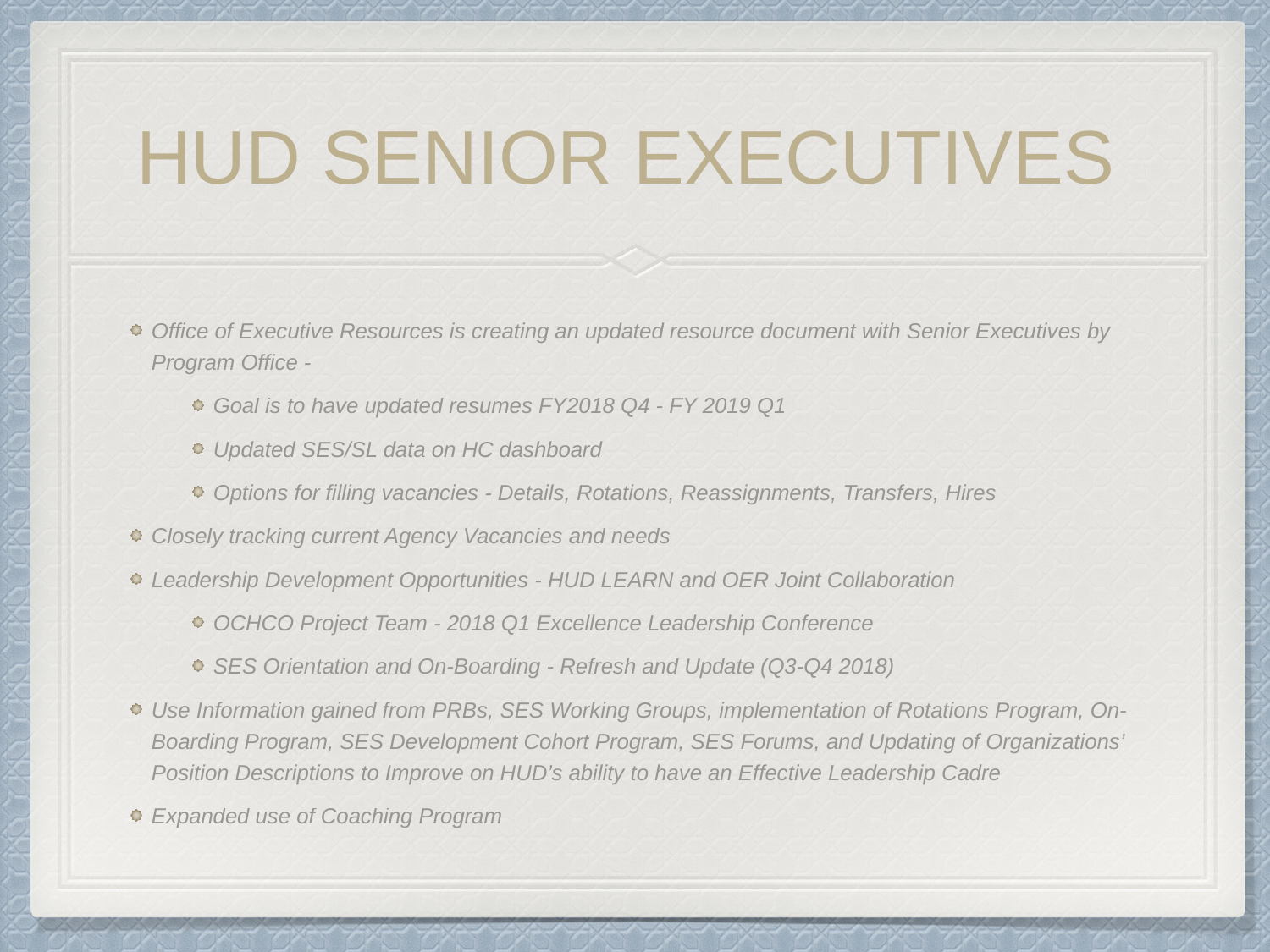

# HUD SENIOR EXECUTIVES
Office of Executive Resources is creating an updated resource document with Senior Executives by Program Office -
Goal is to have updated resumes FY2018 Q4 - FY 2019 Q1
Updated SES/SL data on HC dashboard
Options for filling vacancies - Details, Rotations, Reassignments, Transfers, Hires
Closely tracking current Agency Vacancies and needs
Leadership Development Opportunities - HUD LEARN and OER Joint Collaboration
OCHCO Project Team - 2018 Q1 Excellence Leadership Conference
SES Orientation and On-Boarding - Refresh and Update (Q3-Q4 2018)
Use Information gained from PRBs, SES Working Groups, implementation of Rotations Program, On-Boarding Program, SES Development Cohort Program, SES Forums, and Updating of Organizations’ Position Descriptions to Improve on HUD’s ability to have an Effective Leadership Cadre
Expanded use of Coaching Program